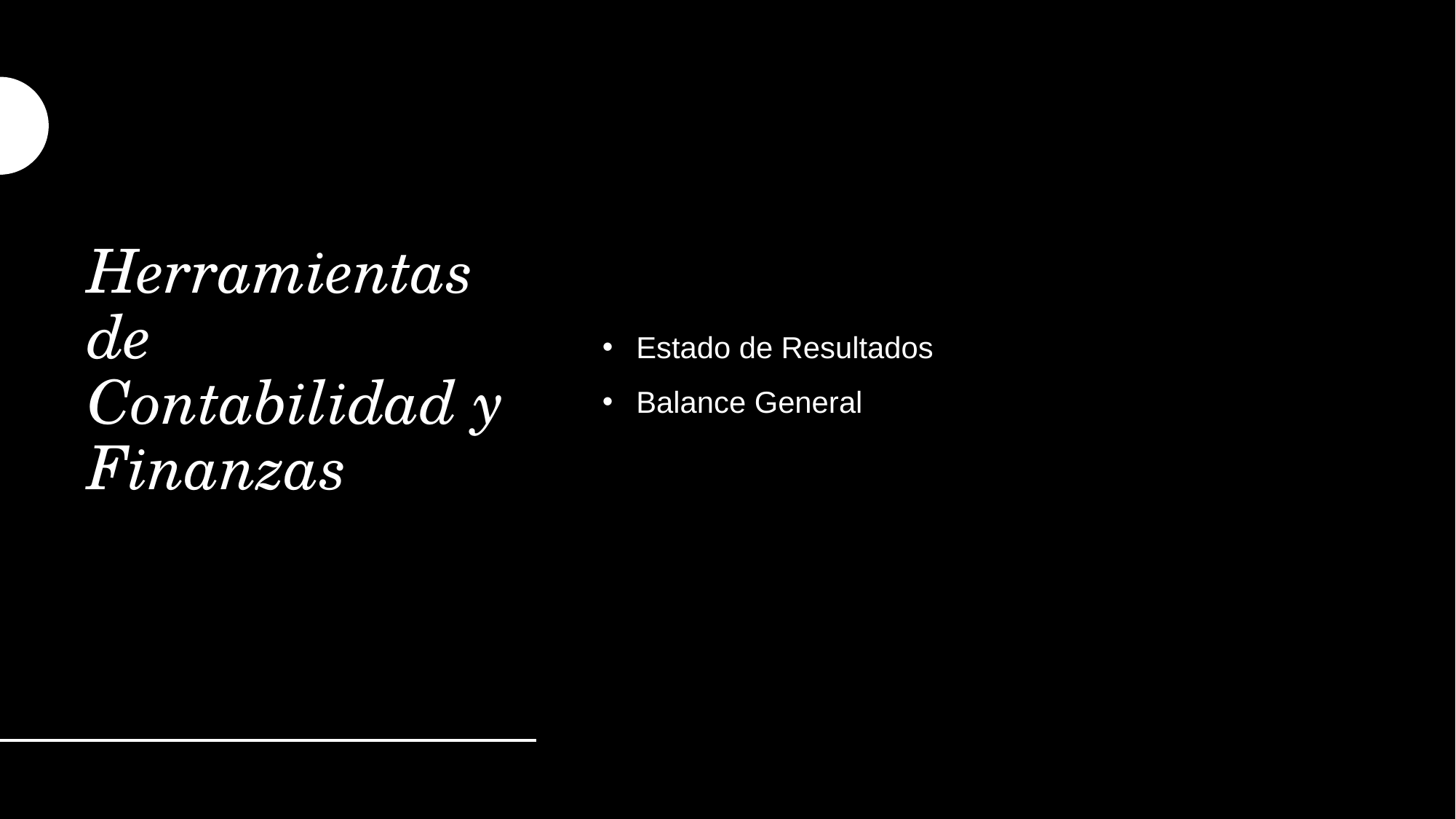

# Herramientas de Contabilidad y Finanzas
Estado de Resultados
Balance General